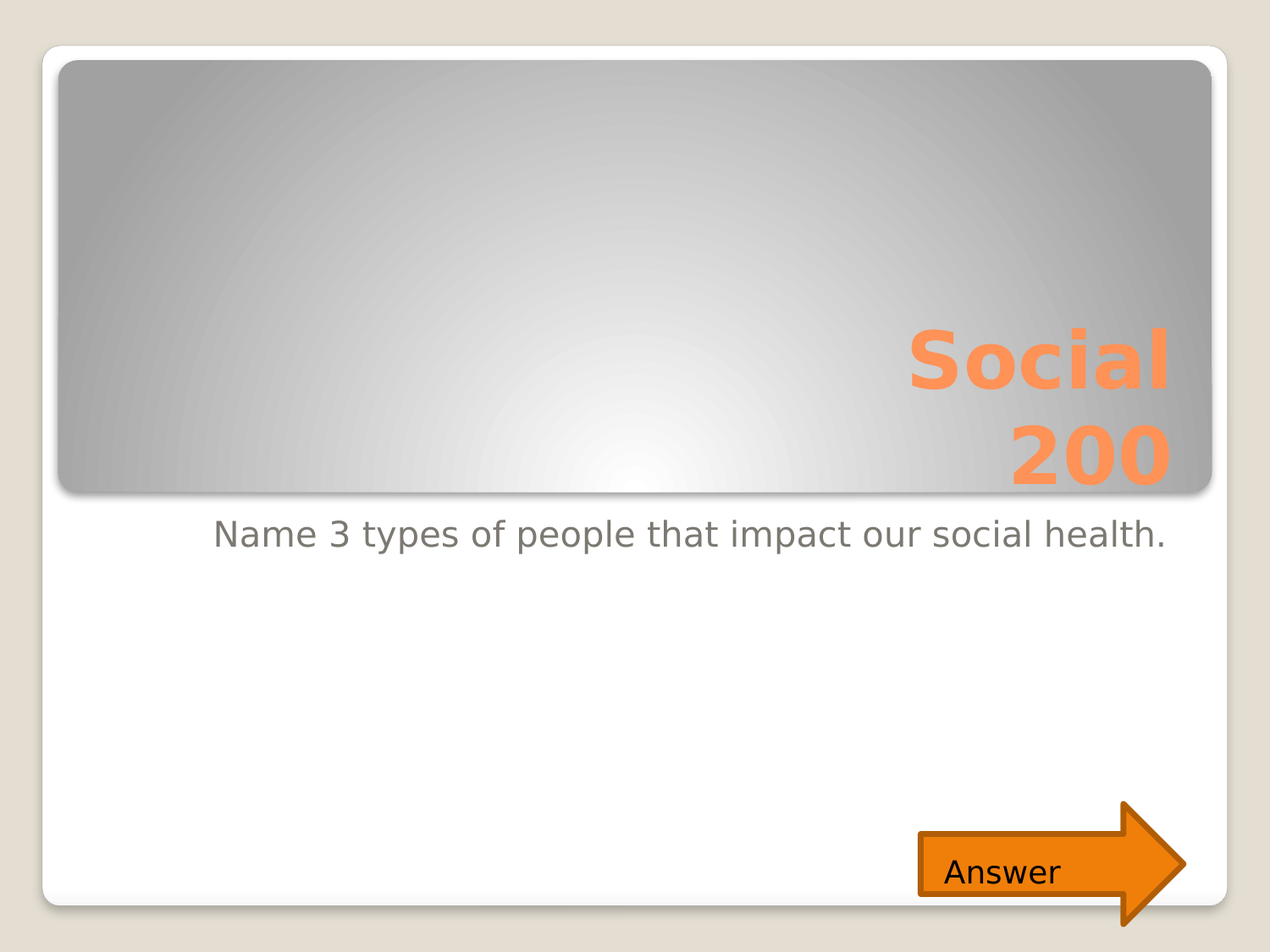

# Social 200
Name 3 types of people that impact our social health.

Answer